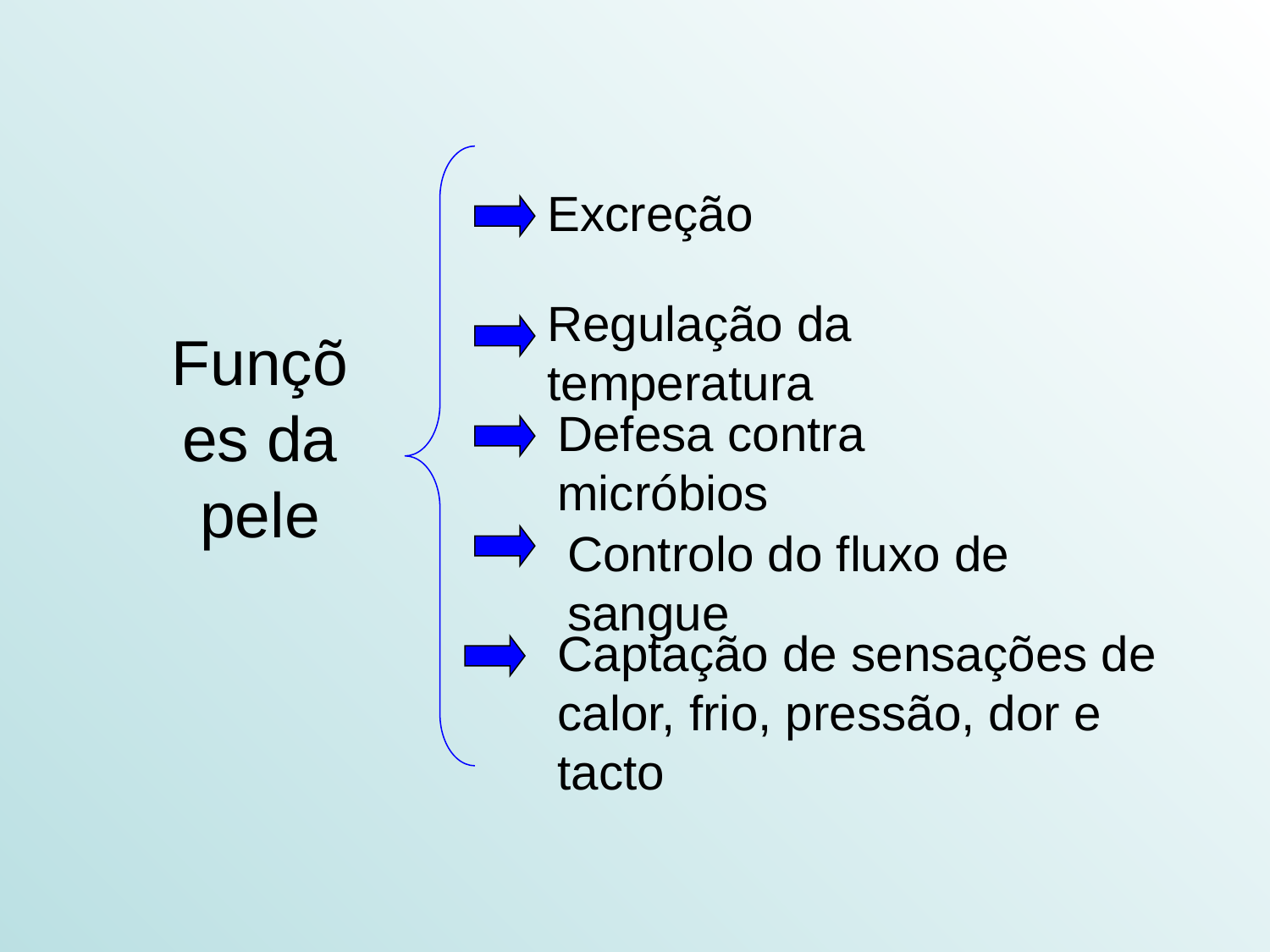

Excreção

Regulação da temperatura
Funções da pele

Defesa contra micróbios

Controlo do fluxo de sangue

Captação de sensações de calor, frio, pressão, dor e tacto